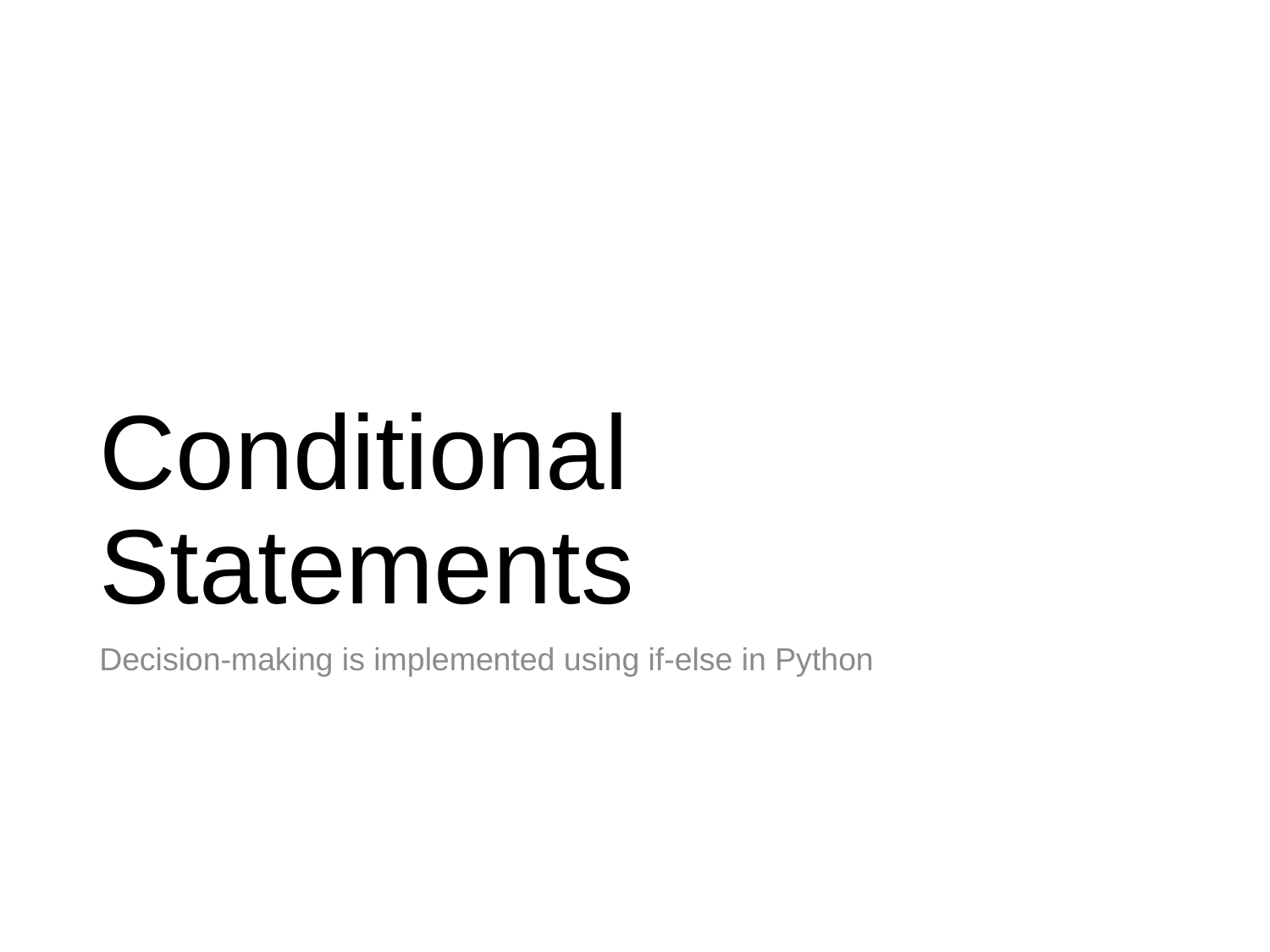

# Conditional Statements
Decision-making is implemented using if-else in Python